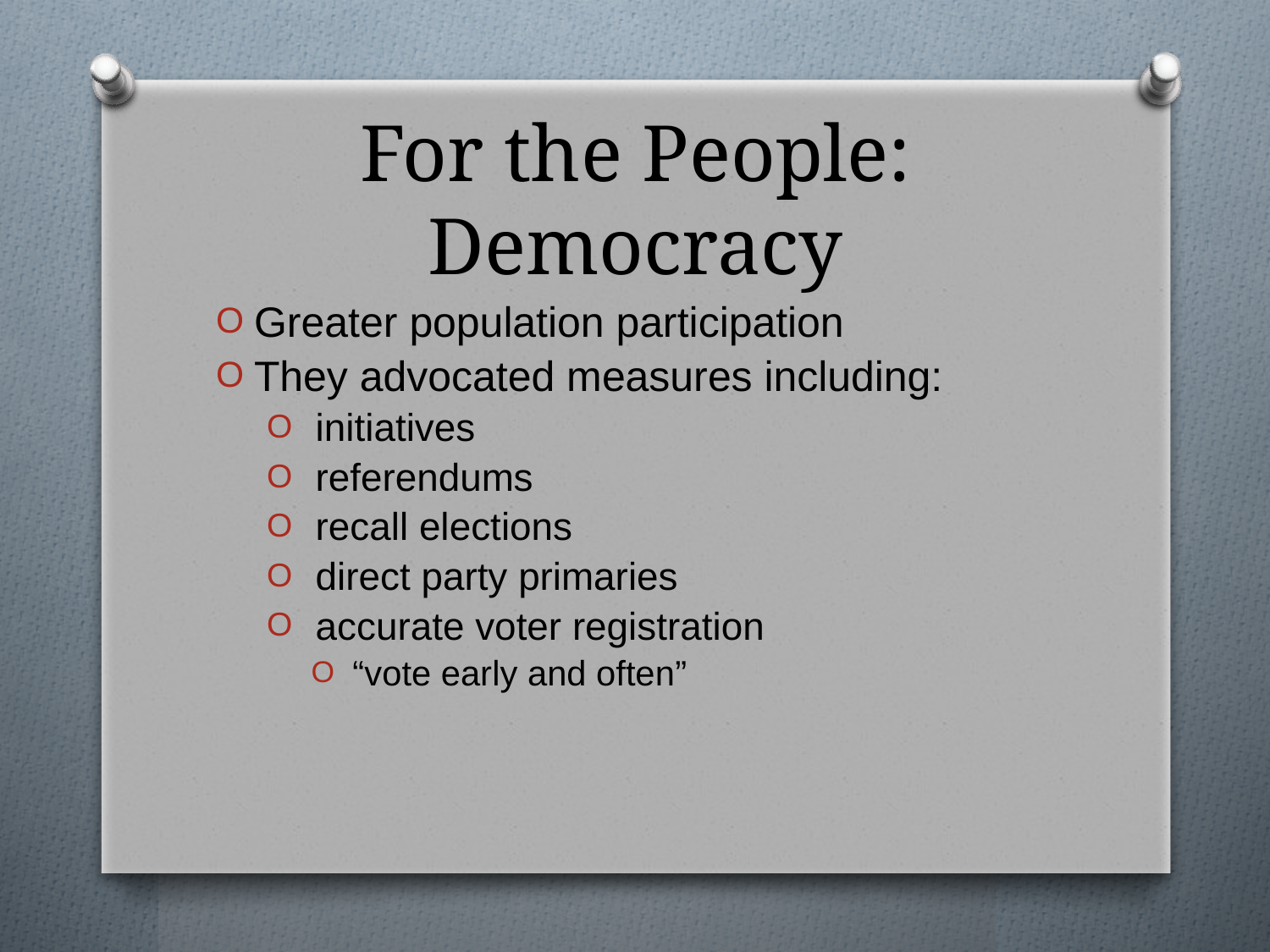

# For the People: Democracy
Greater population participation
They advocated measures including:
 initiatives
 referendums
 recall elections
 direct party primaries
 accurate voter registration
 “vote early and often”